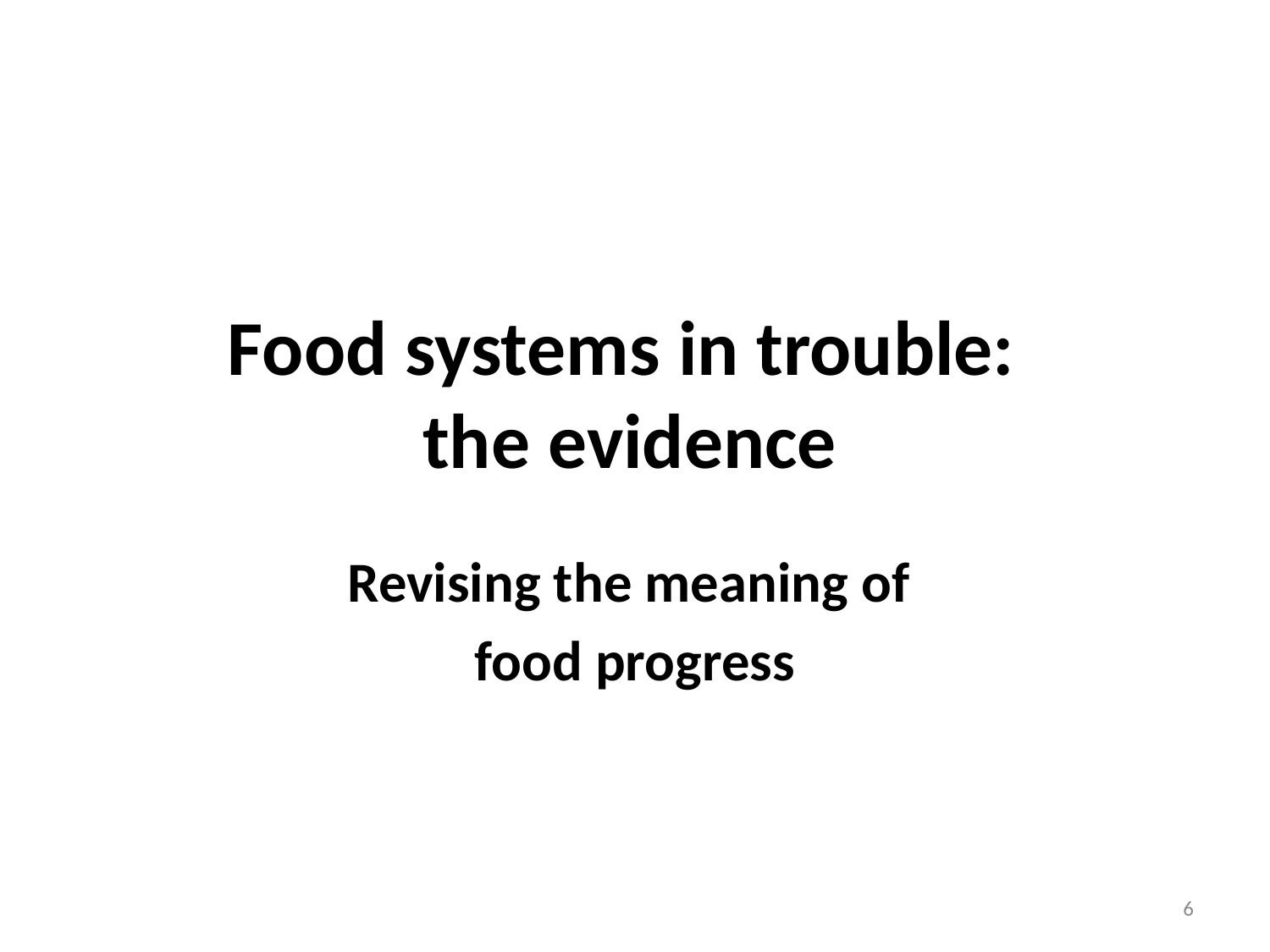

# Food systems in trouble: the evidence
Revising the meaning of
food progress
6